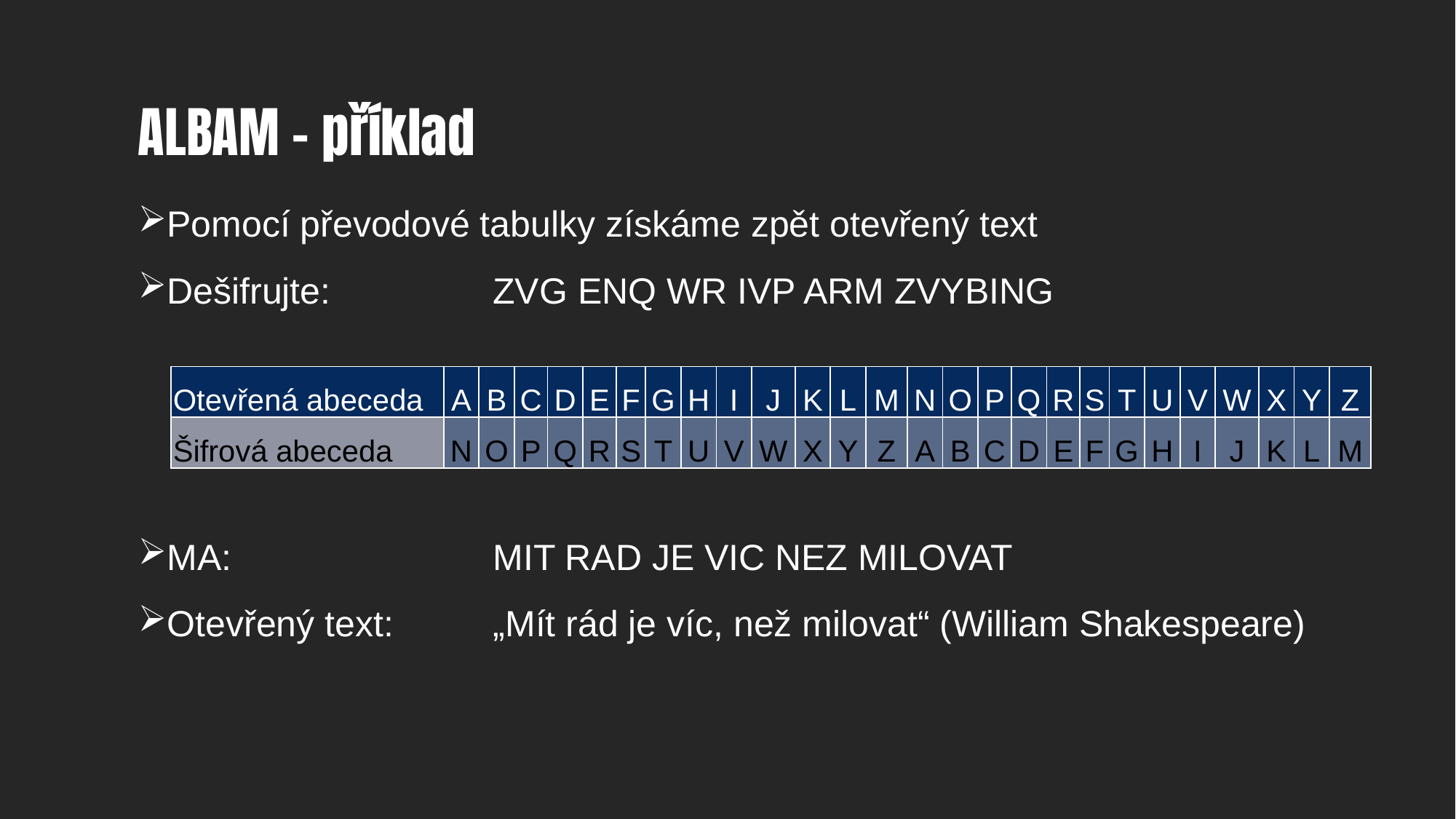

# ALBAM - příklad
Pomocí převodové tabulky získáme zpět otevřený text
Dešifrujte:		ZVG ENQ WR IVP ARM ZVYBING

MA:			MIT RAD JE VIC NEZ MILOVAT
Otevřený text:  	„Mít rád je víc, než milovat“ (William Shakespeare)

| Otevřená abeceda | A | B | C | D | E | F | G | H | I | J | K | L | M | N | O | P | Q | R | S | T | U | V | W | X | Y | Z |
| --- | --- | --- | --- | --- | --- | --- | --- | --- | --- | --- | --- | --- | --- | --- | --- | --- | --- | --- | --- | --- | --- | --- | --- | --- | --- | --- |
| Šifrová abeceda | N | O | P | Q | R | S | T | U | V | W | X | Y | Z | A | B | C | D | E | F | G | H | I | J | K | L | M |